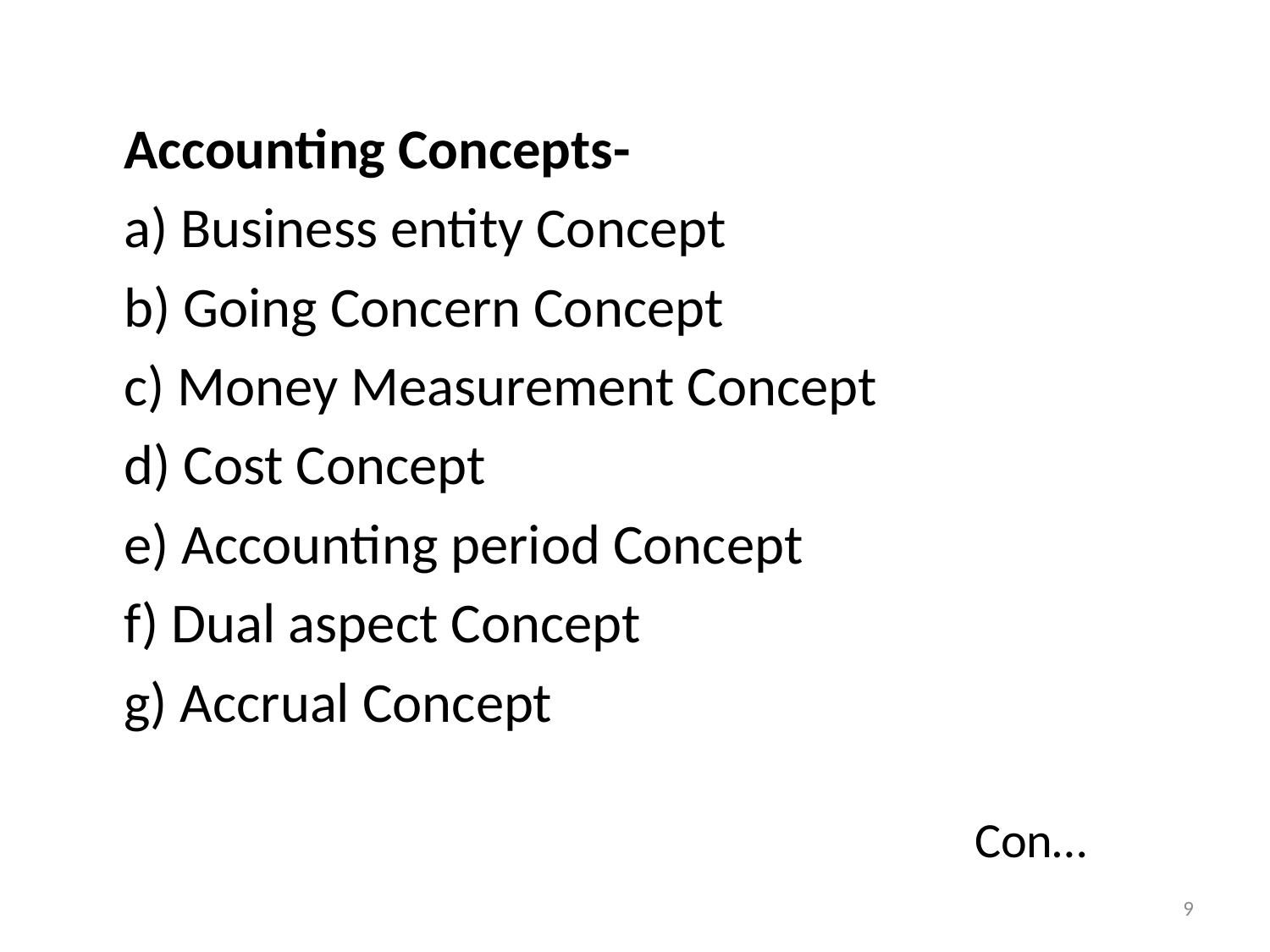

Accounting Concepts-
	a) Business entity Concept
	b) Going Concern Concept
	c) Money Measurement Concept
	d) Cost Concept
	e) Accounting period Concept
	f) Dual aspect Concept
	g) Accrual Concept    						 											                           Con…

9